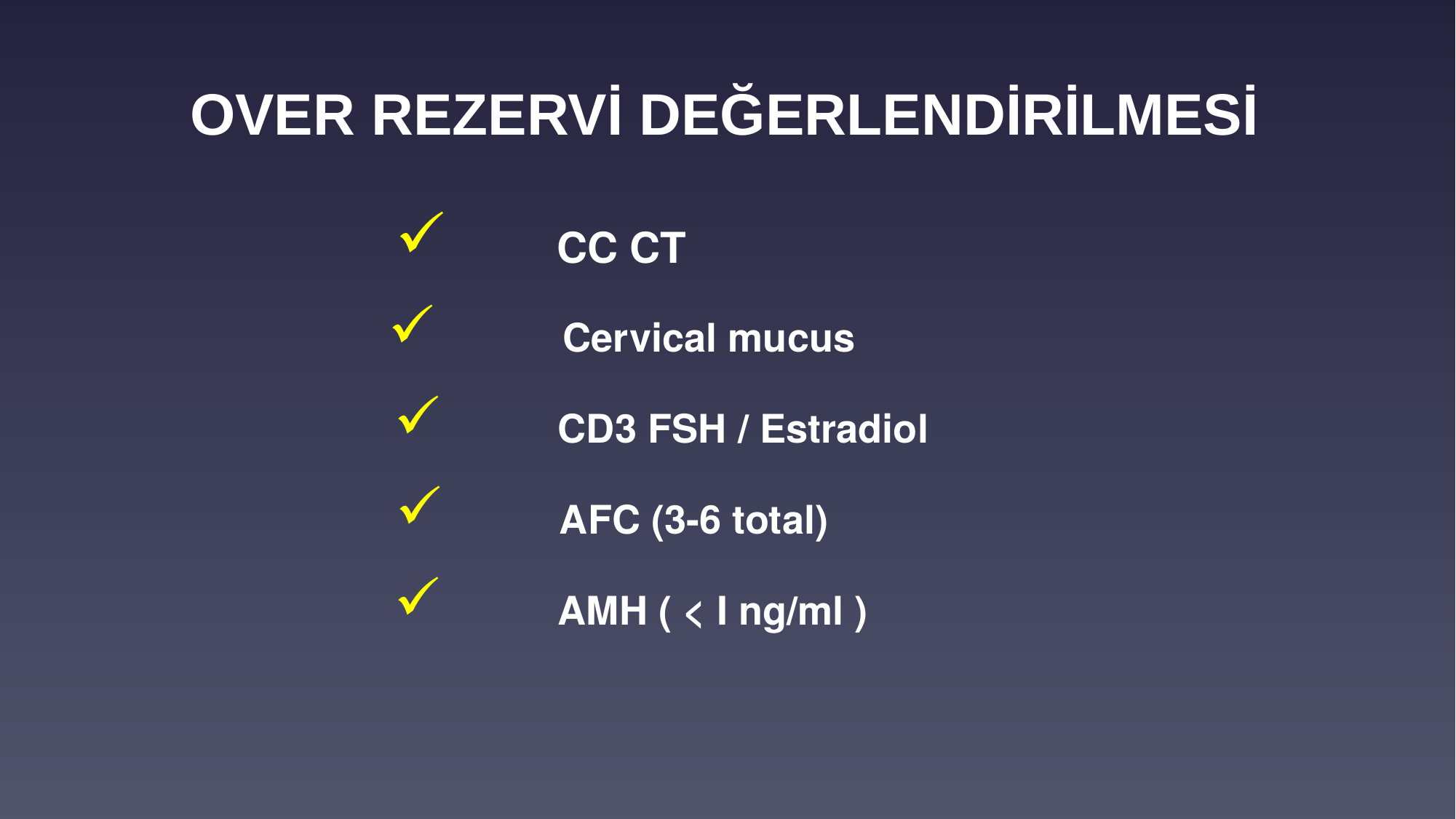

# OVER REZERVİ DEĞERLENDİRİLMESİ
         CC CT

           Cervical mucus
          CD3 FSH / Estradiol
          AFC (3-6 total)
          AMH ( < I ng/ml )